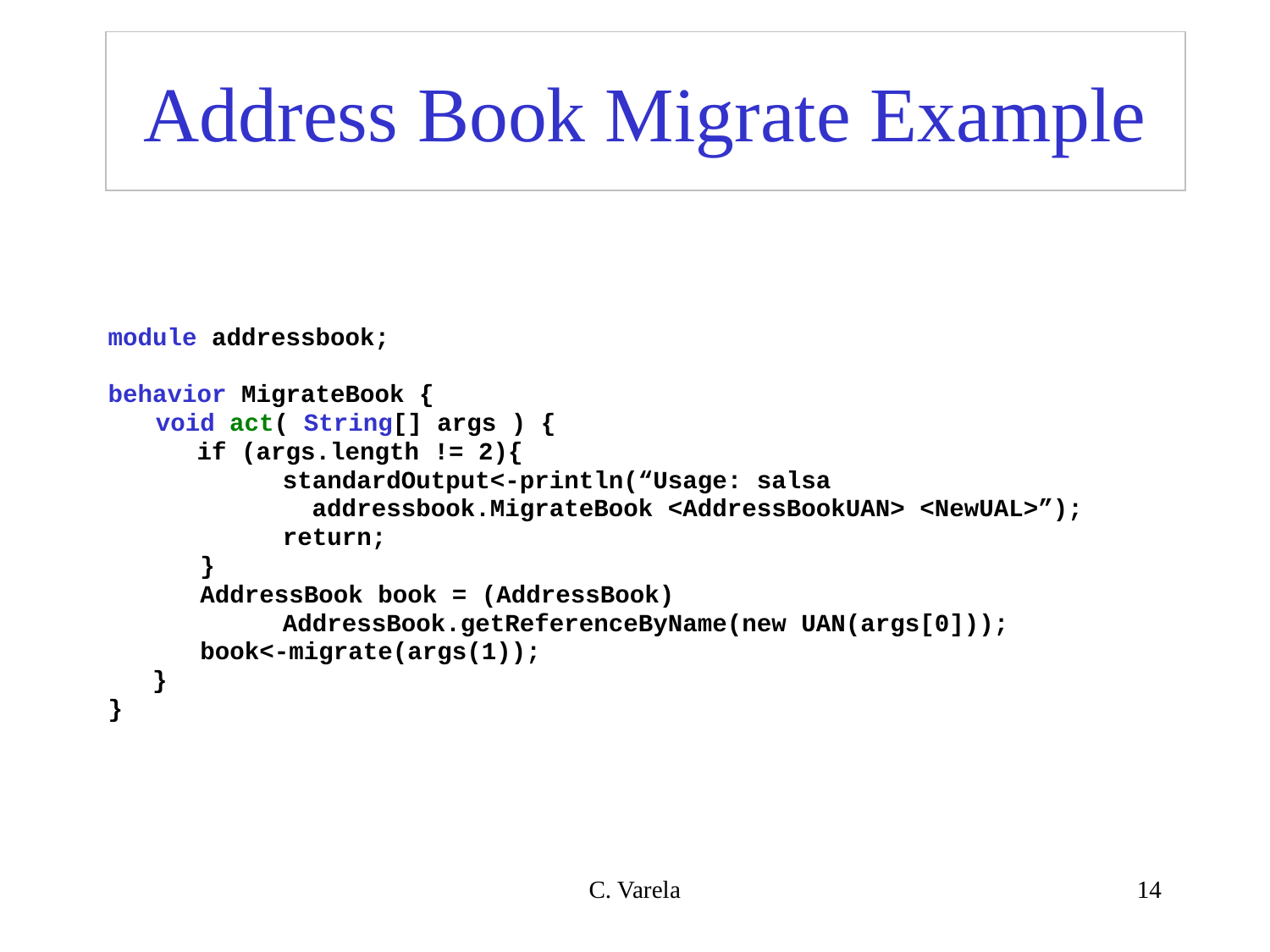

# Address Book Migrate Example

module addressbook;

behavior MigrateBook {
	void act( String[] args ) {
      if (args.length != 2){
		standardOutput<-println(“Usage: salsa
		  addressbook.MigrateBook <AddressBookUAN> <NewUAL>”);
		return;
	   }
	   AddressBook book = (AddressBook)
		AddressBook.getReferenceByName(new UAN(args[0]));
	   book<-migrate(args(1));
   }
}

C. Varela
14